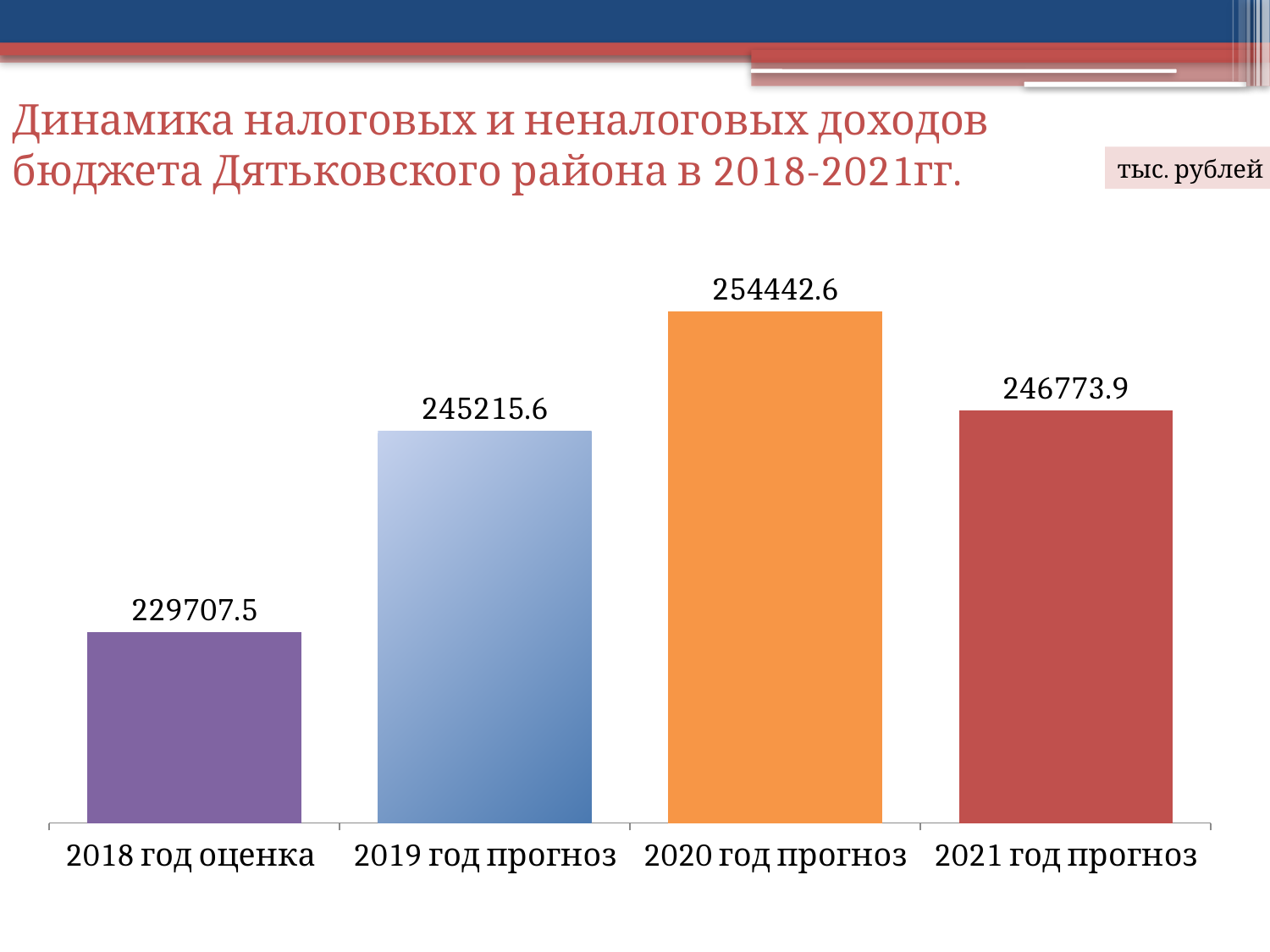

# Динамика налоговых и неналоговых доходов бюджета Дятьковского района в 2018-2021гг.
тыс. рублей

### Chart

| Category | Налоговые и неналоговые доходы              |
|---|---|
| 2018 год оценка  | 229707.5 |
| 2019 год прогноз | 245215.6 |
| 2020 год прогноз | 254442.6 |
| 2021 год прогноз | 246773.9 |